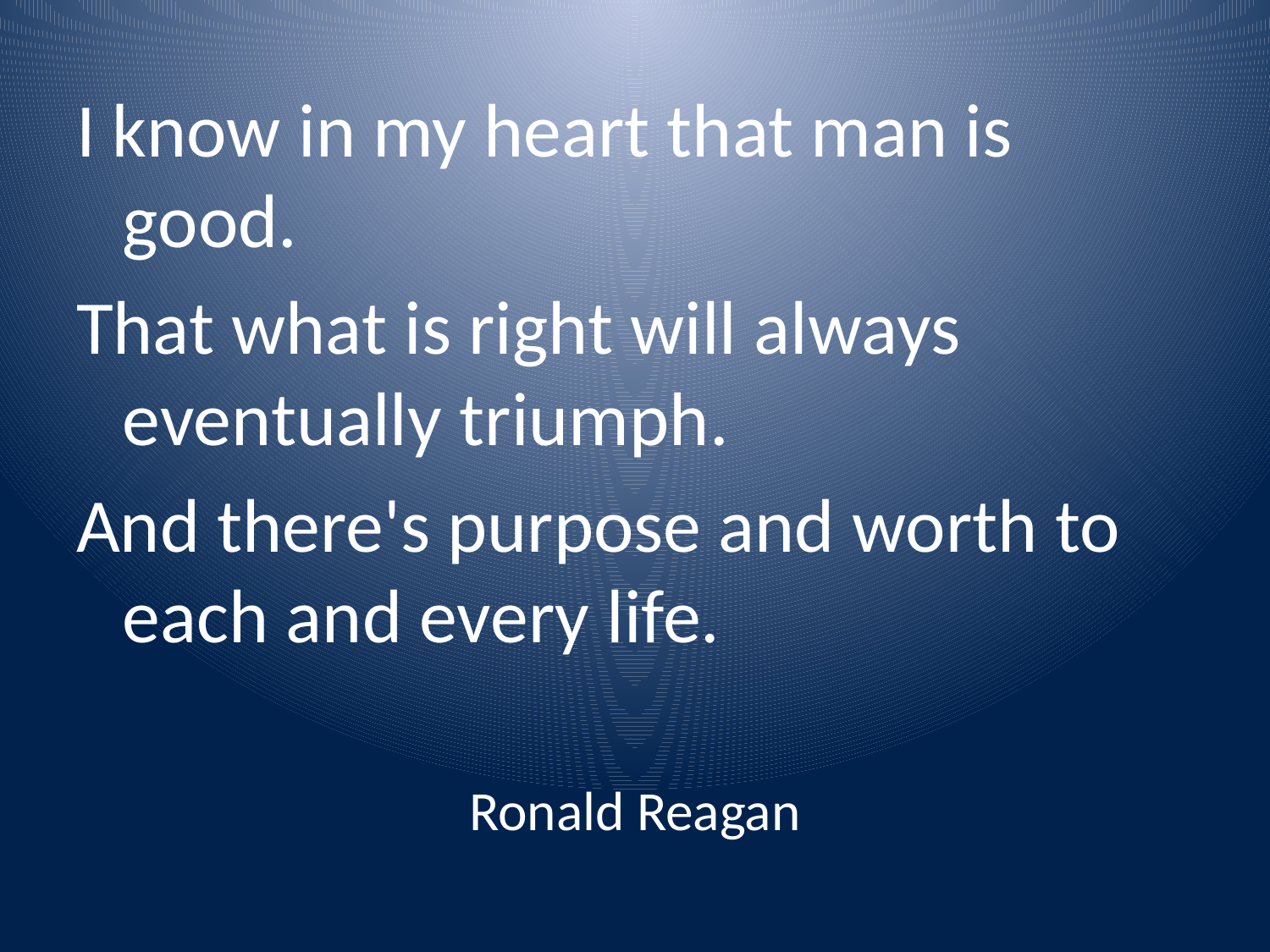

I know in my heart that man is good.
That what is right will always eventually triumph.
And there's purpose and worth to each and every life.

Ronald Reagan